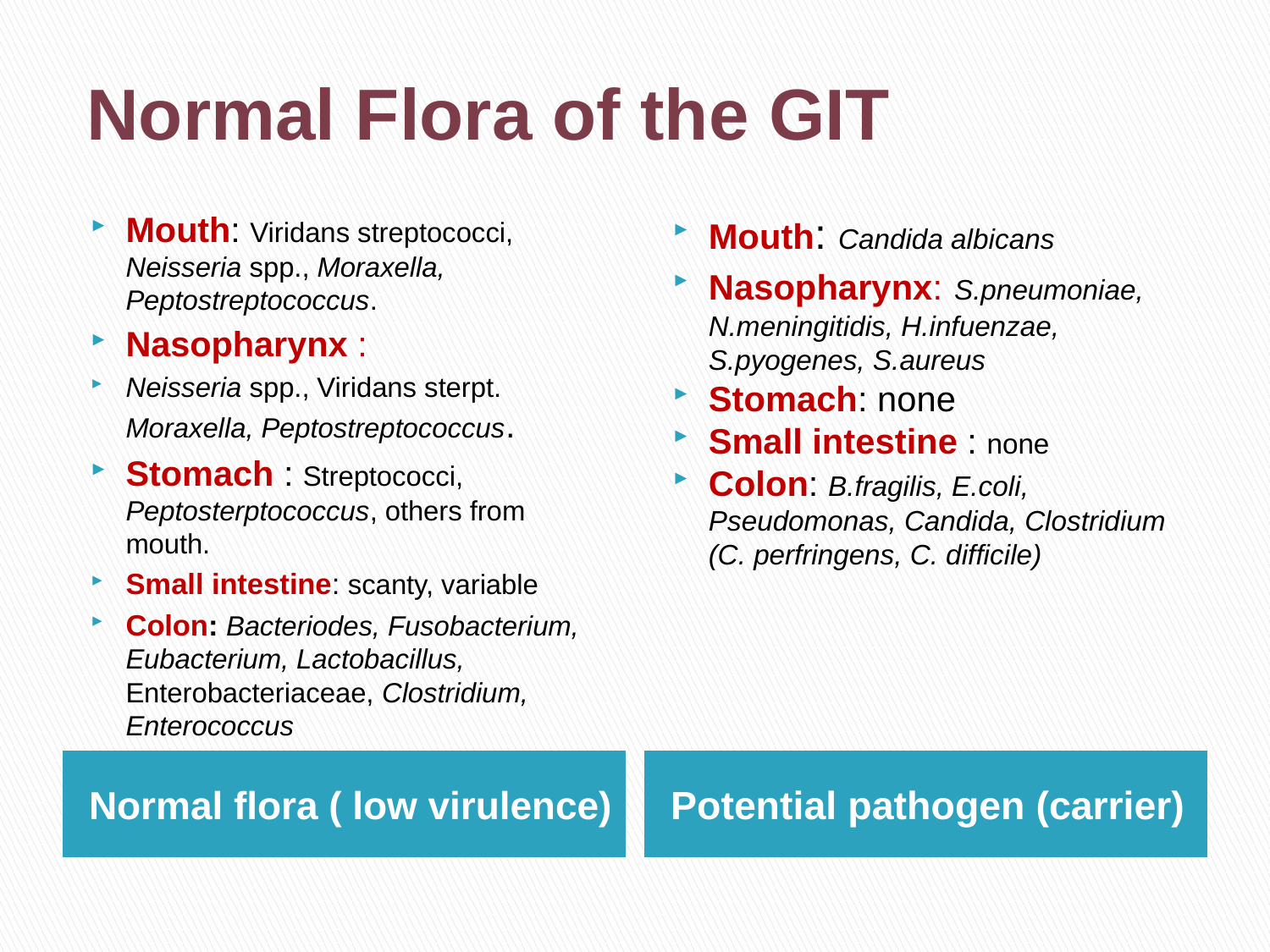

# Normal Flora of the GIT
Mouth: Viridans streptococci, Neisseria spp., Moraxella, Peptostreptococcus.
Nasopharynx :
Neisseria spp., Viridans sterpt. Moraxella, Peptostreptococcus.
Stomach : Streptococci, Peptosterptococcus, others from mouth.
Small intestine: scanty, variable
Colon: Bacteriodes, Fusobacterium, Eubacterium, Lactobacillus, Enterobacteriaceae, Clostridium, Enterococcus
Mouth: Candida albicans
Nasopharynx: S.pneumoniae, N.meningitidis, H.infuenzae, S.pyogenes, S.aureus
Stomach: none
Small intestine : none
Colon: B.fragilis, E.coli, Pseudomonas, Candida, Clostridium (C. perfringens, C. difficile)

Normal flora ( low virulence)
Potential pathogen (carrier)